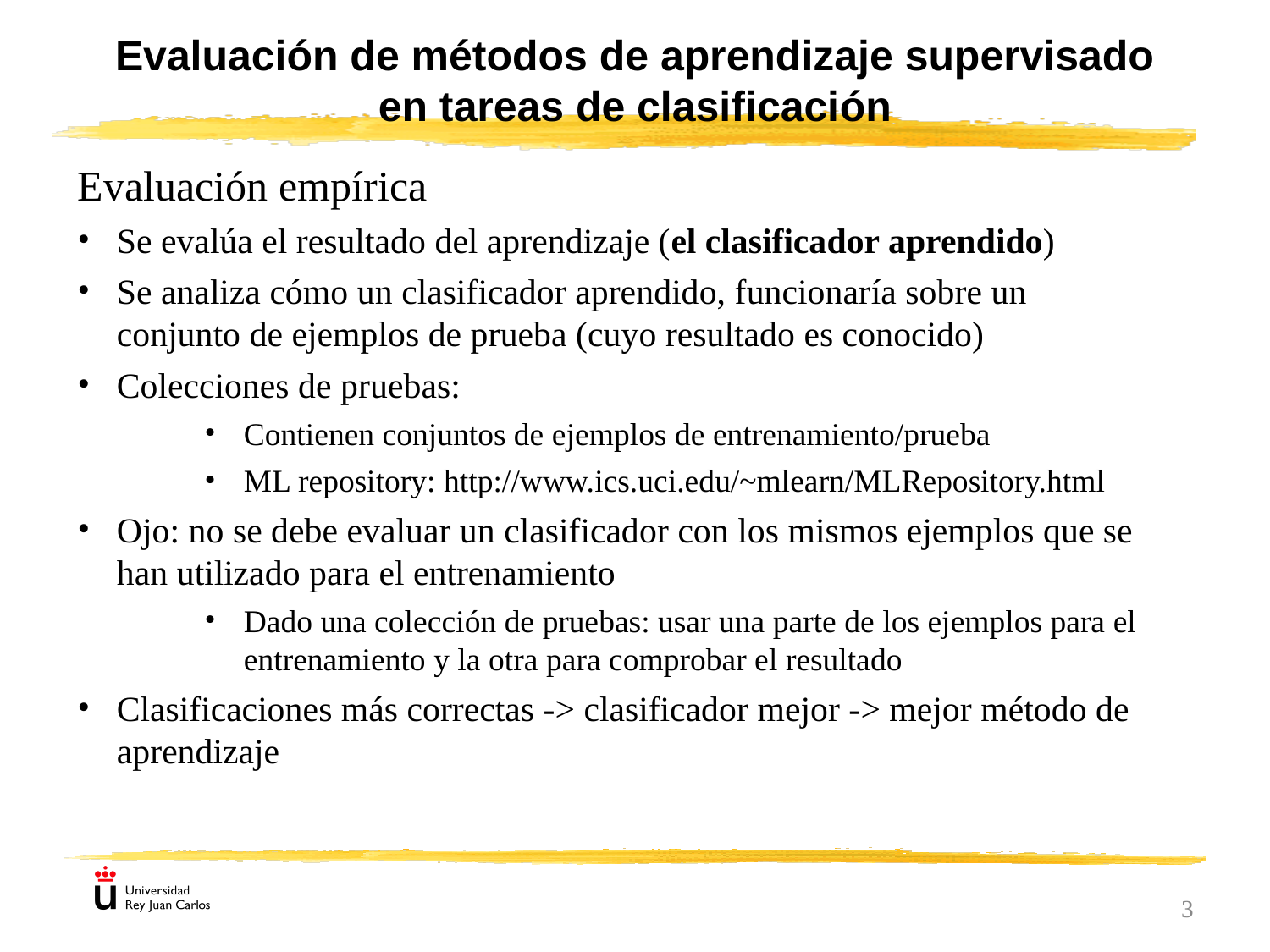

Evaluación de métodos de aprendizaje supervisado en tareas de clasificación
Evaluación empírica
Se evalúa el resultado del aprendizaje (el clasificador aprendido)
Se analiza cómo un clasificador aprendido, funcionaría sobre un conjunto de ejemplos de prueba (cuyo resultado es conocido)
Colecciones de pruebas:
Contienen conjuntos de ejemplos de entrenamiento/prueba
ML repository: http://www.ics.uci.edu/~mlearn/MLRepository.html
Ojo: no se debe evaluar un clasificador con los mismos ejemplos que se han utilizado para el entrenamiento
Dado una colección de pruebas: usar una parte de los ejemplos para el entrenamiento y la otra para comprobar el resultado
Clasificaciones más correctas -> clasificador mejor -> mejor método de aprendizaje
3